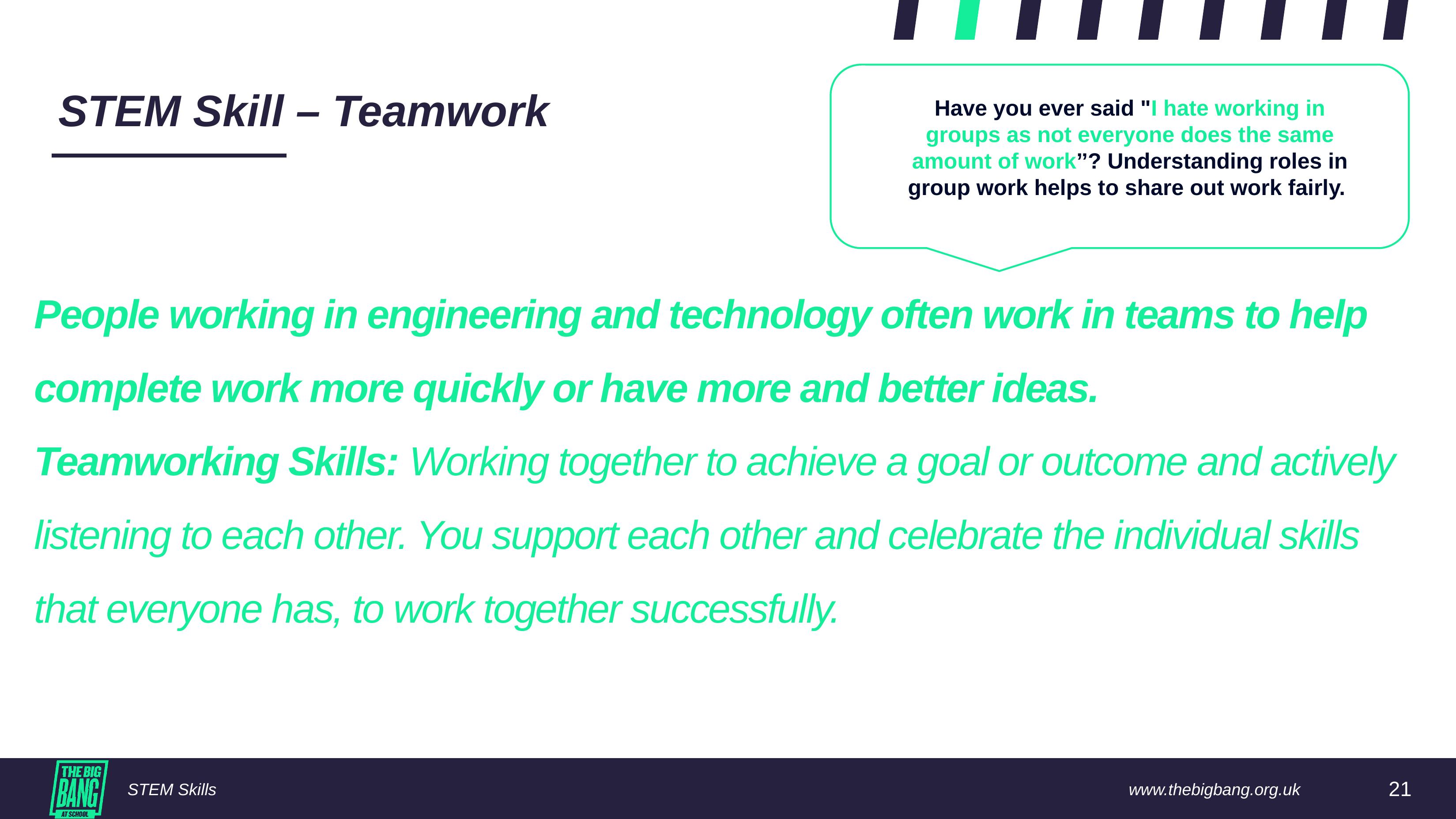

STEM Skill – Teamwork
Have you ever said "I hate working in groups as not everyone does the same amount of work’’? Understanding roles in group work helps to share out work fairly.
People working in engineering and technology often work in teams to help complete work more quickly or have more and better ideas.
Teamworking Skills: Working together to achieve a goal or outcome and actively listening to each other. You support each other and celebrate the individual skills that everyone has, to work together successfully.